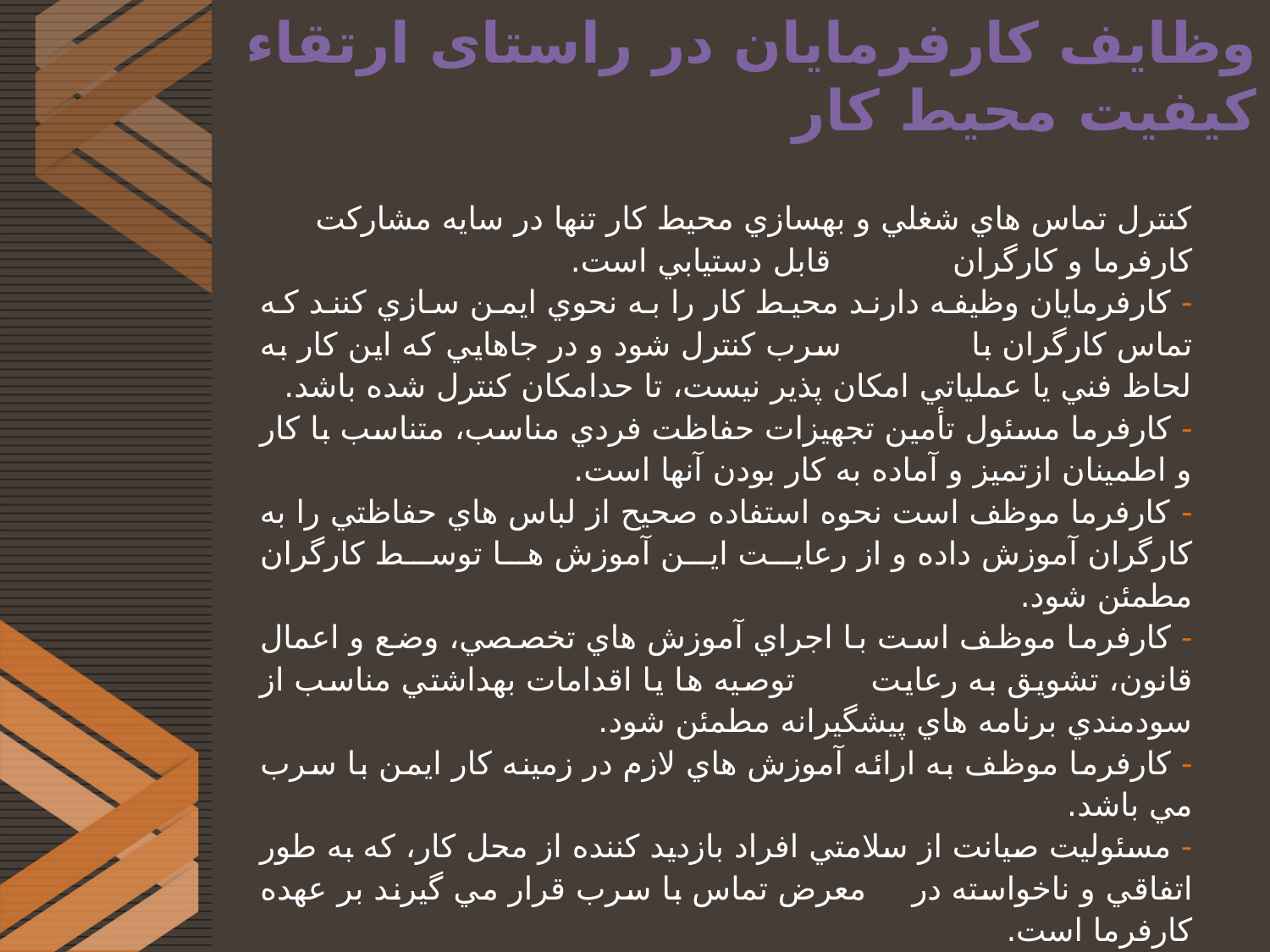

# وظایف کارفرمایان در راستای ارتقاء کیفیت محیط کار
كنترل تماس هاي شغلي و بهسازي محيط كار تنها در سايه مشاركت كارفرما و كارگران            قابل دستيابي است.
- كارفرمايان وظيفه دارند محيط كار را به نحوي ايمن سازي كنند كه تماس كارگران با           سرب كنترل شود و در جاهايي كه اين كار به لحاظ فني يا عملياتي امکان پذير نيست، تا حدامکان كنترل شده باشد.
- كارفرما مسئول تأمين تجهيزات حفاظت فردي مناسب، متناسب با كار و اطمينان ازتميز و آماده به كار بودن آنها است.
- كارفرما موظف است نحوه استفاده صحيح از لباس هاي حفاظتي را به كارگران آموزش داده و از رعايت اين آموزش ها توسط كارگران مطمئن شود.
- كارفرما موظف است با اجراي آموزش هاي تخصصي، وضع و اعمال قانون، تشويق به رعايت      توصيه ها يا اقدامات بهداشتي مناسب از سودمندي برنامه هاي پيشگيرانه مطمئن شود.
- كارفرما موظف به ارائه آموزش هاي لازم در زمينه كار ايمن با سرب مي باشد.
- مسئوليت صيانت از سلامتي افراد بازديد كننده از محل كار، كه به طور اتفاقي و ناخواسته در    معرض تماس با سرب قرار مي گيرند بر عهده كارفرما است.